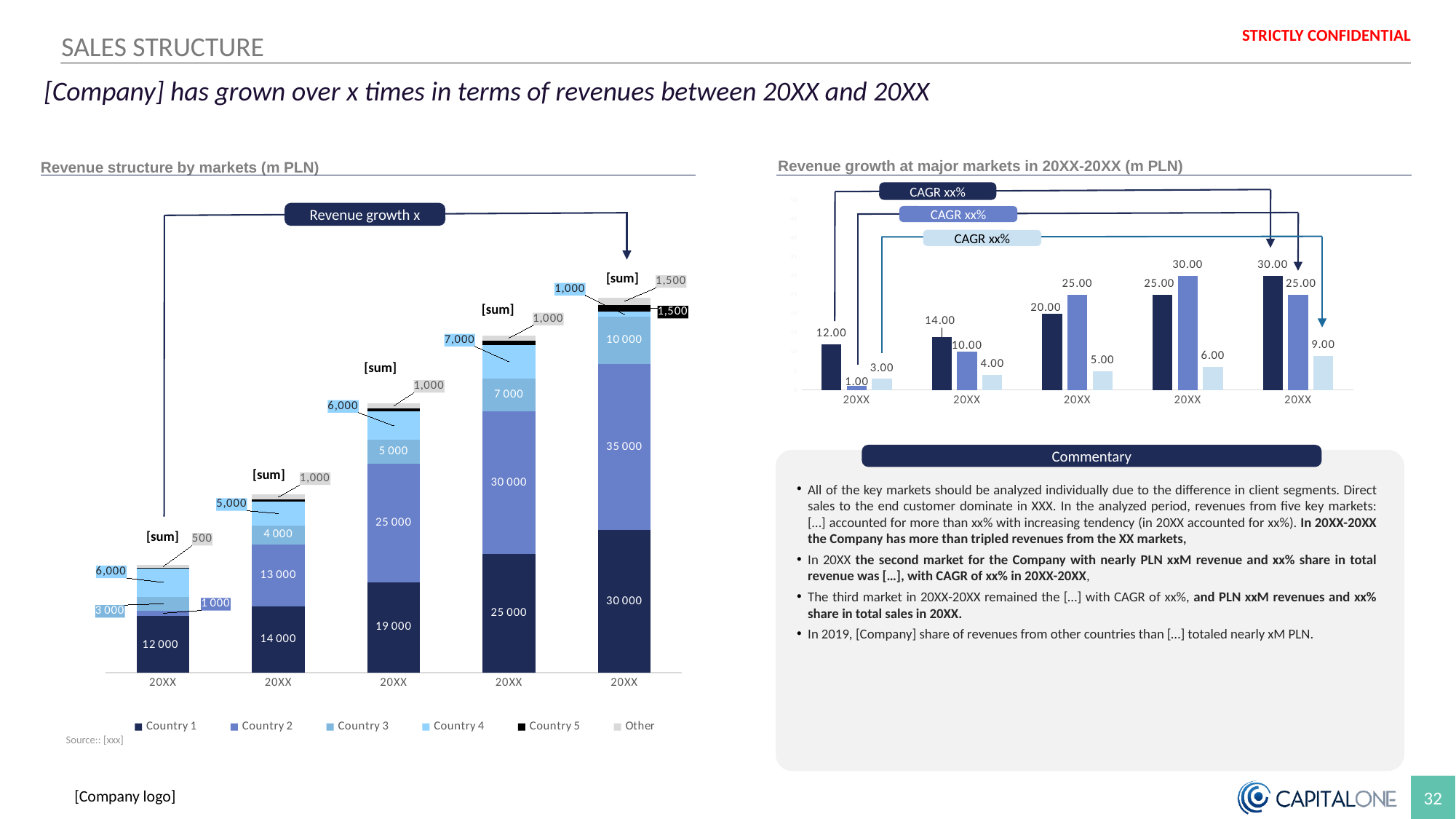

Colour palette

SALES STRUCTURE
[Company] has grown over x times in terms of revenues between 20XX and 20XX
Revenue growth at major markets in 20XX-20XX (m PLN)
Revenue structure by markets (m PLN)

### Chart

| Category | Country 1 | Country 2 | Country 3 |
|---|---|---|---|
| 20XX | 12.0 | 1.0 | 3.0 |
| 20XX | 14.0 | 10.0 | 4.0 |
| 20XX | 20.0 | 25.0 | 5.0 |
| 20XX | 25.0 | 30.0 | 6.0 |
| 20XX | 30.0 | 25.0 | 9.0 |
CAGR xx%
CAGR xx%
CAGR xx%

Revenue growth x

### Chart

| Category | Country 1 | Country 2 | Country 3 | Country 4 | Country 5 | Other |
|---|---|---|---|---|---|---|
| 20XX | 12000.0 | 1000.0 | 3000.0 | 6000.0 | 100.0 | 500.0 |
| 20XX | 14000.0 | 13000.0 | 4000.0 | 5000.0 | 500.0 | 1000.0 |
| 20XX | 19000.0 | 25000.0 | 5000.0 | 6000.0 | 700.0 | 1000.0 |
| 20XX | 25000.0 | 30000.0 | 7000.0 | 7000.0 | 1000.0 | 1000.0 |
| 20XX | 30000.0 | 35000.0 | 10000.0 | 1000.0 | 1500.0 | 1500.0 |
[sum]
[sum]
[sum]
Commentary

[sum]
All of the key markets should be analyzed individually due to the difference in client segments. Direct sales to the end customer dominate in XXX. In the analyzed period, revenues from five key markets: […] accounted for more than xx% with increasing tendency (in 20XX accounted for xx%). In 20XX-20XX the Company has more than tripled revenues from the XX markets,
In 20XX the second market for the Company with nearly PLN xxM revenue and xx% share in total revenue was […], with CAGR of xx% in 20XX-20XX,
The third market in 20XX-20XX remained the […] with CAGR of xx%, and PLN xxM revenues and xx% share in total sales in 20XX.
In 2019, [Company] share of revenues from other countries than […] totaled nearly xM PLN.
[sum]
Source:: [xxx]